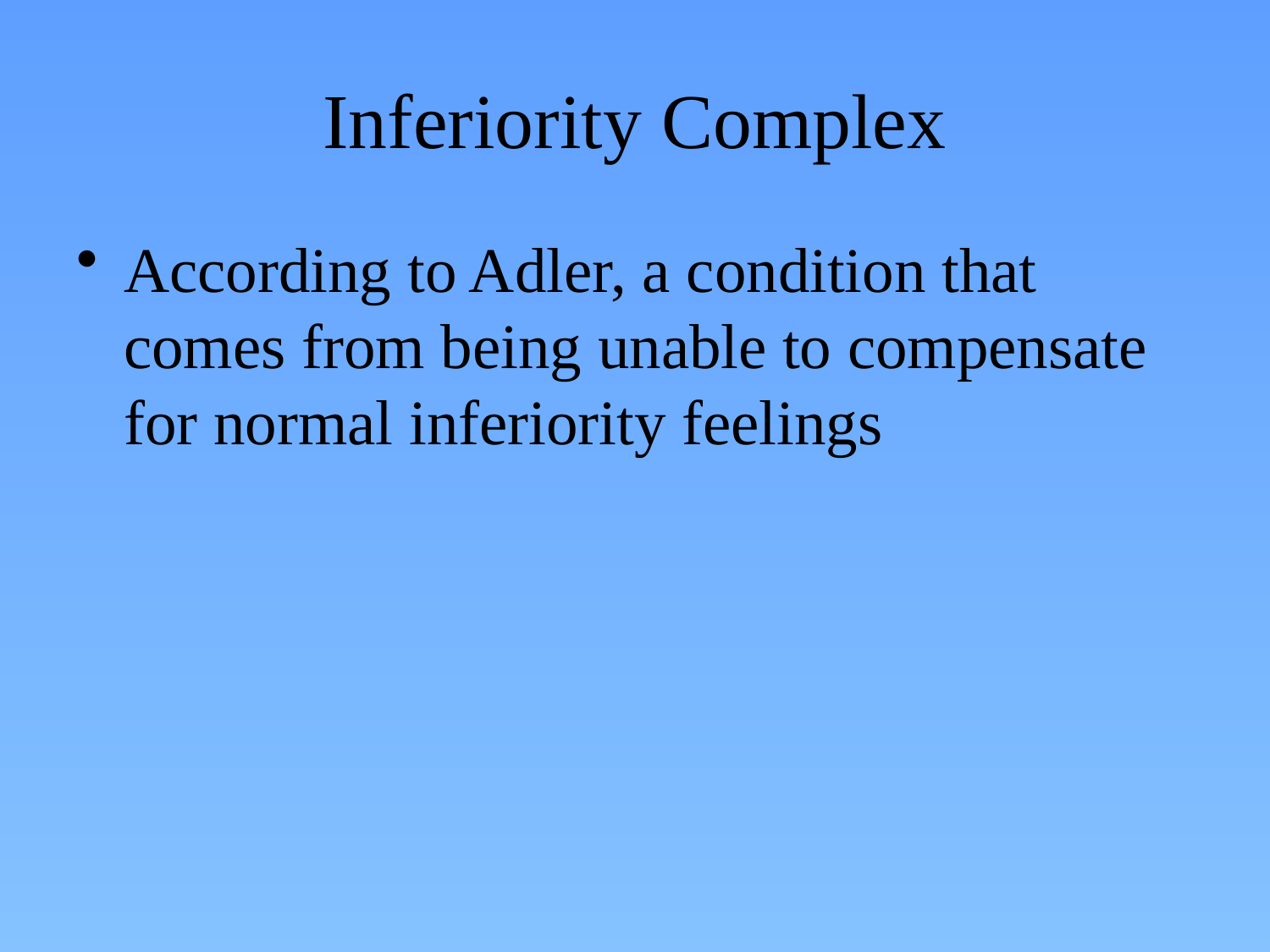

# Inferiority Complex
According to Adler, a condition that comes from being unable to compensate for normal inferiority feelings